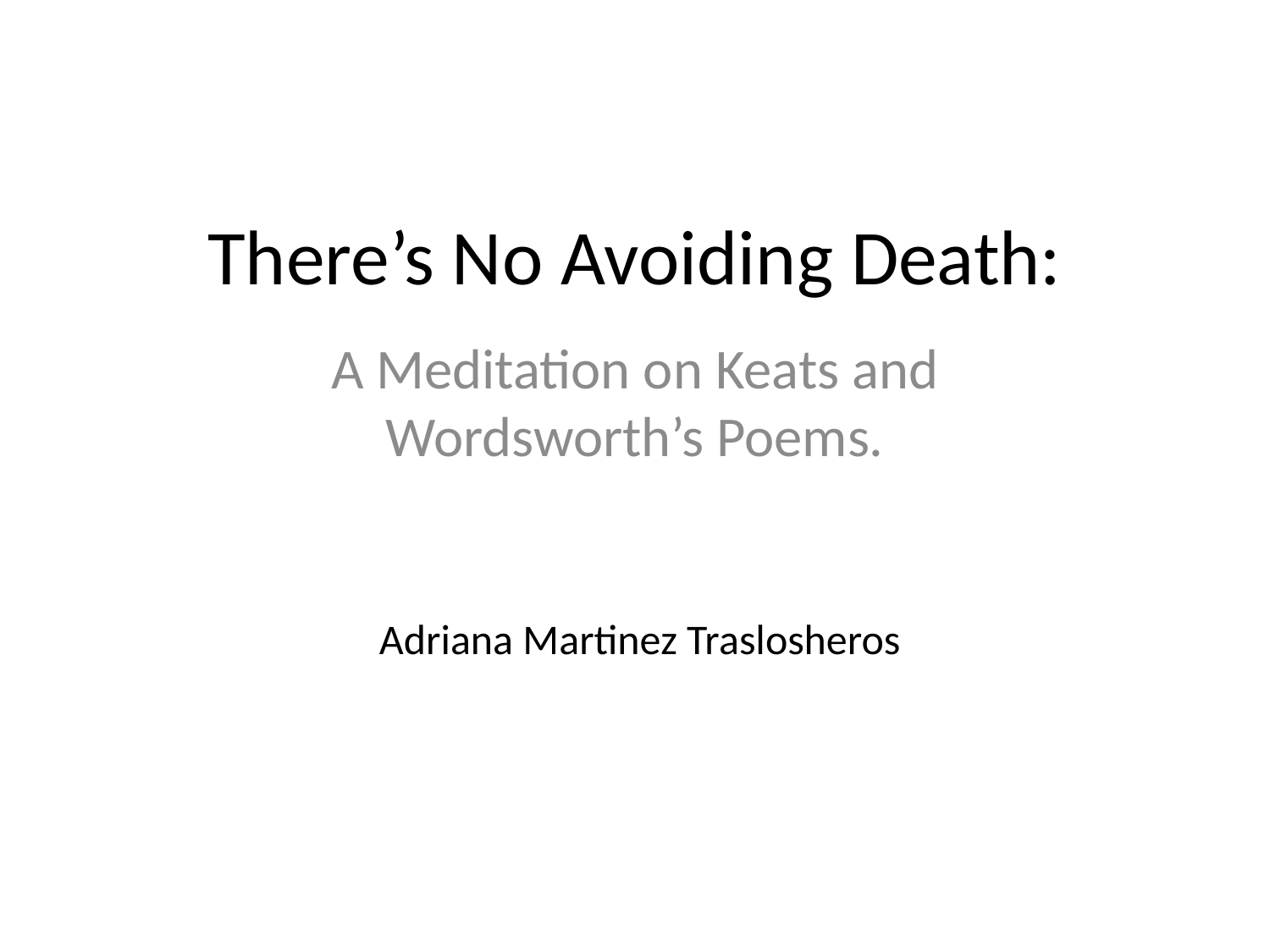

# There’s No Avoiding Death:
A Meditation on Keats and Wordsworth’s Poems.
Adriana Martinez Traslosheros